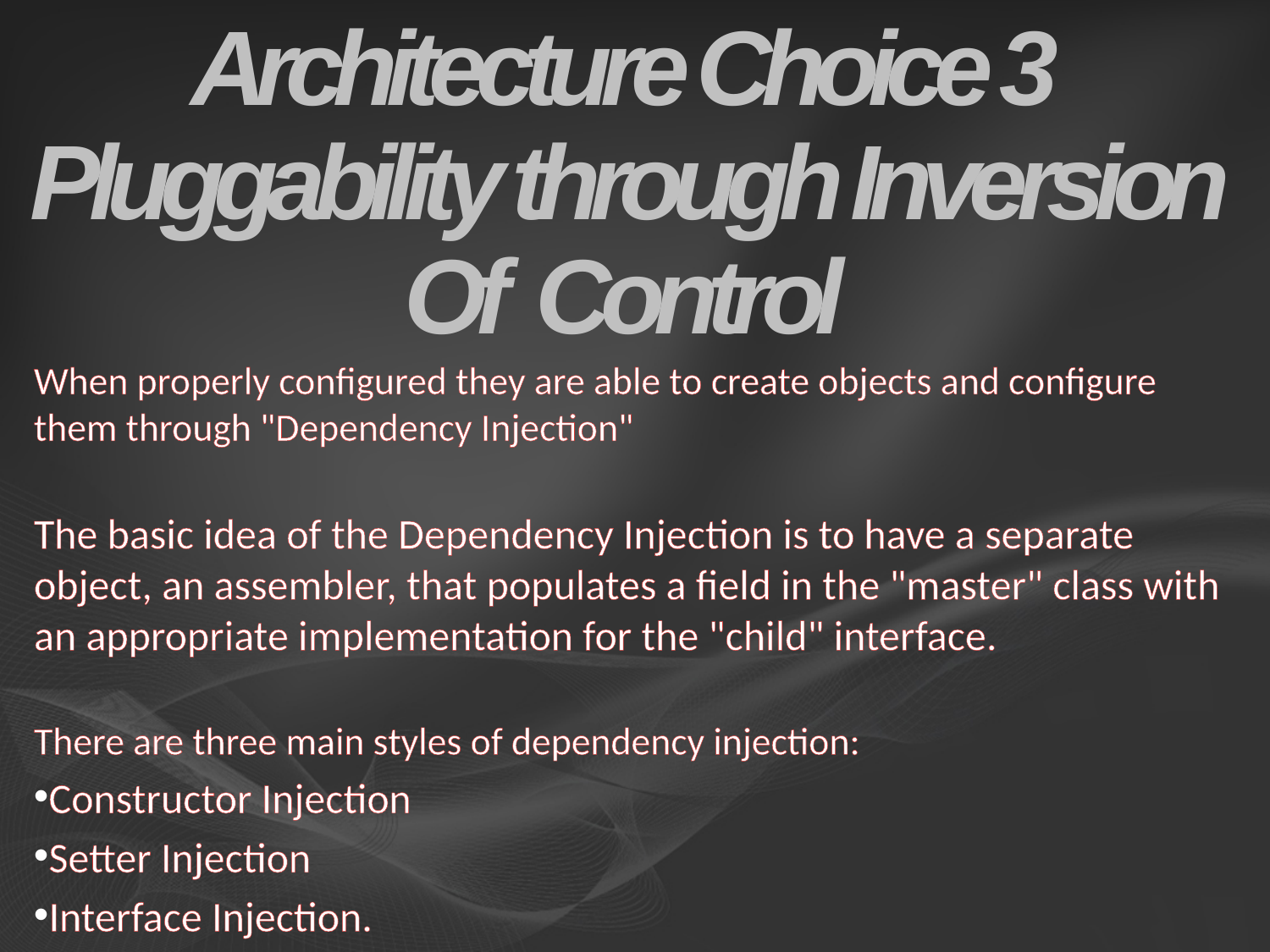

# Architecture Choice 3 Pluggability through Inversion Of  Control
When properly configured they are able to create objects and configure them through "Dependency Injection"

The basic idea of the Dependency Injection is to have a separate object, an assembler, that populates a field in the "master" class with an appropriate implementation for the "child" interface.

There are three main styles of dependency injection:
Constructor Injection
Setter Injection
Interface Injection.